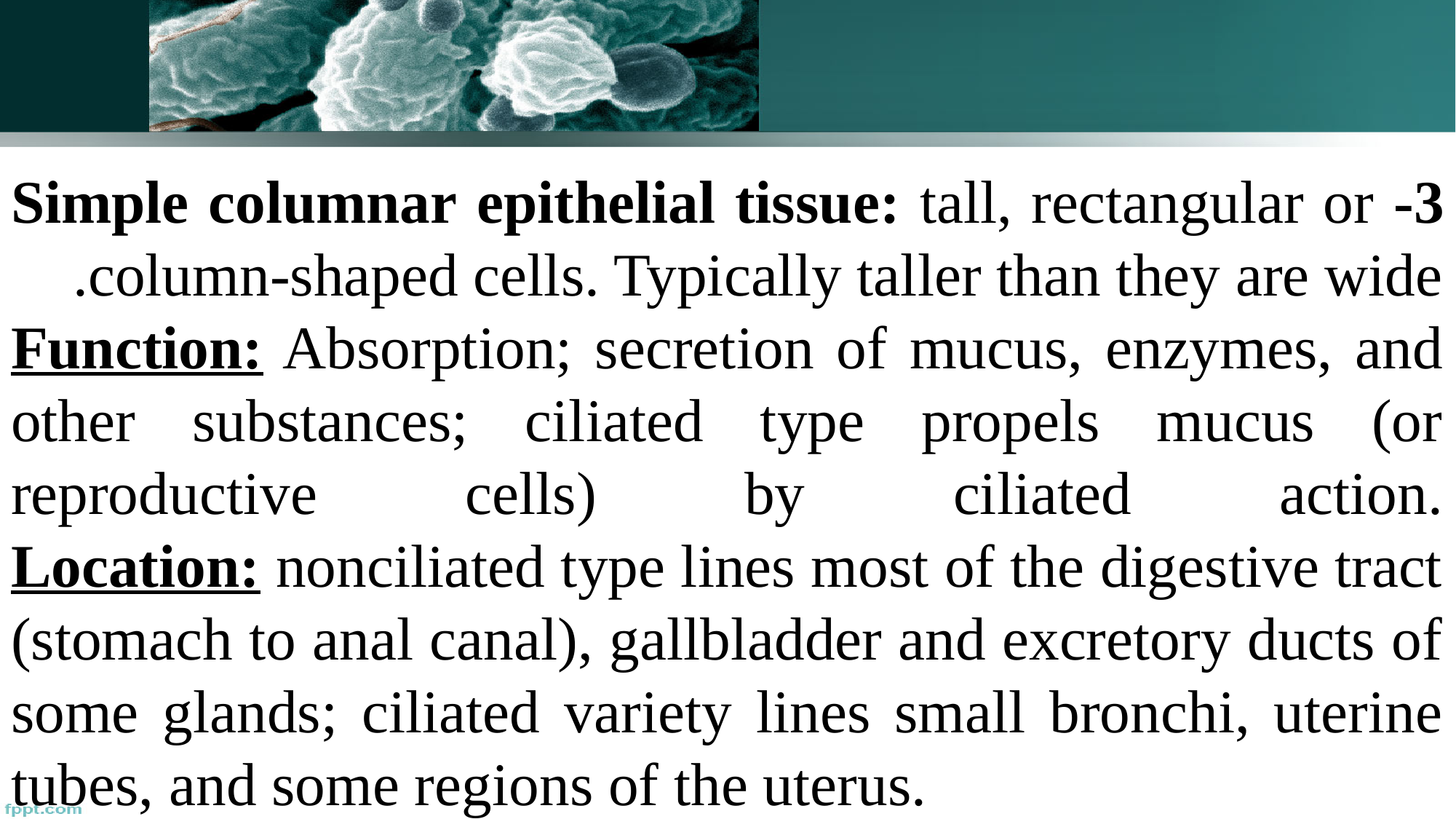

3- Simple columnar epithelial tissue: tall, rectangular or column-shaped cells. Typically taller than they are wide.
Function: Absorption; secretion of mucus, enzymes, and other substances; ciliated type propels mucus (or reproductive cells) by ciliated action.
Location: nonciliated type lines most of the digestive tract (stomach to anal canal), gallbladder and excretory ducts of some glands; ciliated variety lines small bronchi, uterine tubes, and some regions of the uterus.